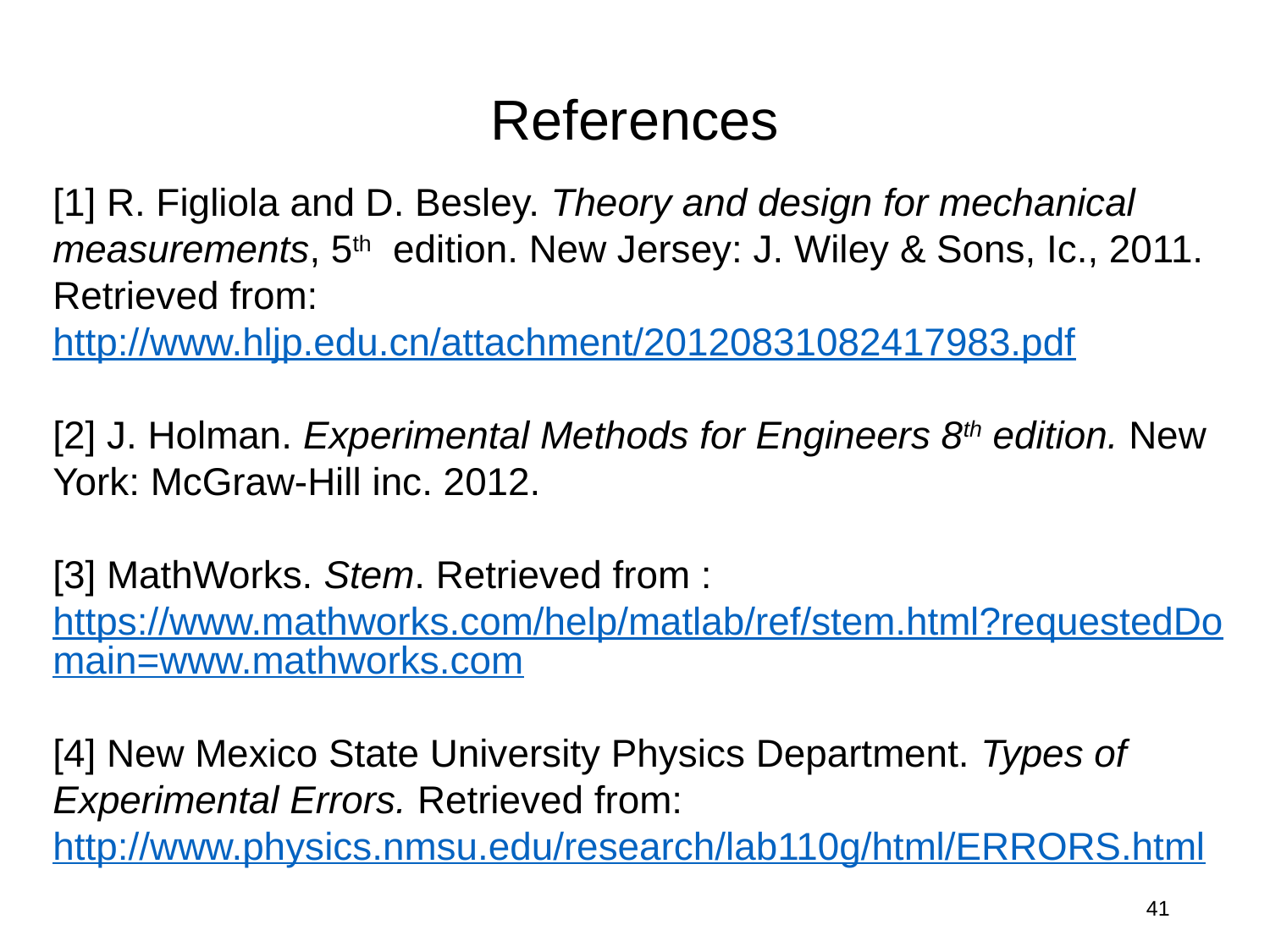

References
[1] R. Figliola and D. Besley. Theory and design for mechanical measurements, 5th  edition. New Jersey: J. Wiley & Sons, Ic., 2011. Retrieved from: http://www.hljp.edu.cn/attachment/20120831082417983.pdf

[2] J. Holman. Experimental Methods for Engineers 8th edition. New York: McGraw-Hill inc. 2012.

[3] MathWorks. Stem. Retrieved from : https://www.mathworks.com/help/matlab/ref/stem.html?requestedDomain=www.mathworks.com

[4] New Mexico State University Physics Department. Types of Experimental Errors. Retrieved from: http://www.physics.nmsu.edu/research/lab110g/html/ERRORS.html
41